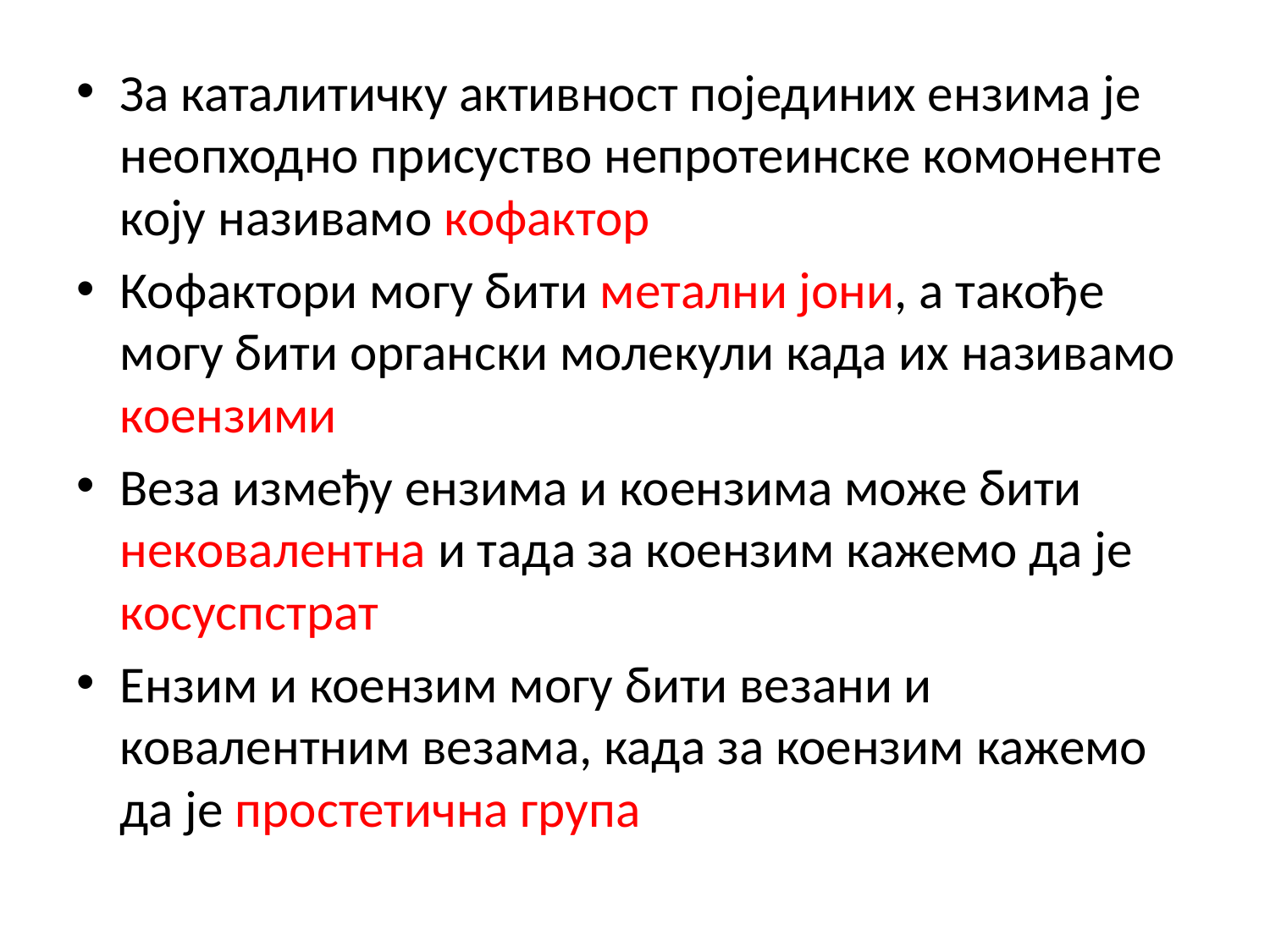

За каталитичку активност појединих ензима је неопходно присуство непротеинске комоненте коју називамо кофактор
Кофактори могу бити метални јони, а такође могу бити органски молекули када их називамо коензими
Веза између ензима и коензима може бити нековалентна и тада за коензим кажемо да је косуспстрат
Ензим и коензим могу бити везани и ковалентним везама, када за коензим кажемо да је простетична група